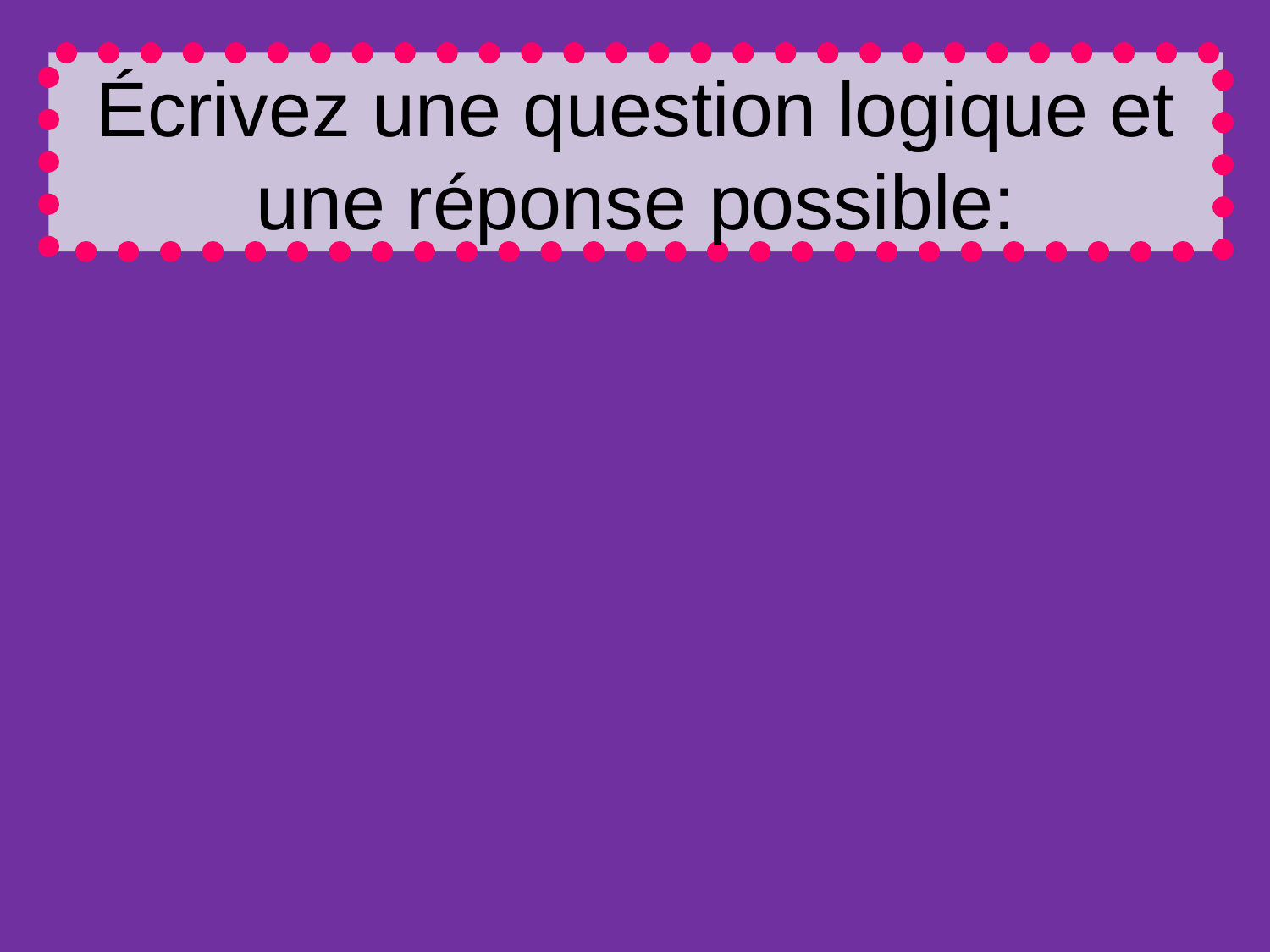

Écrivez une question logique et une réponse possible: